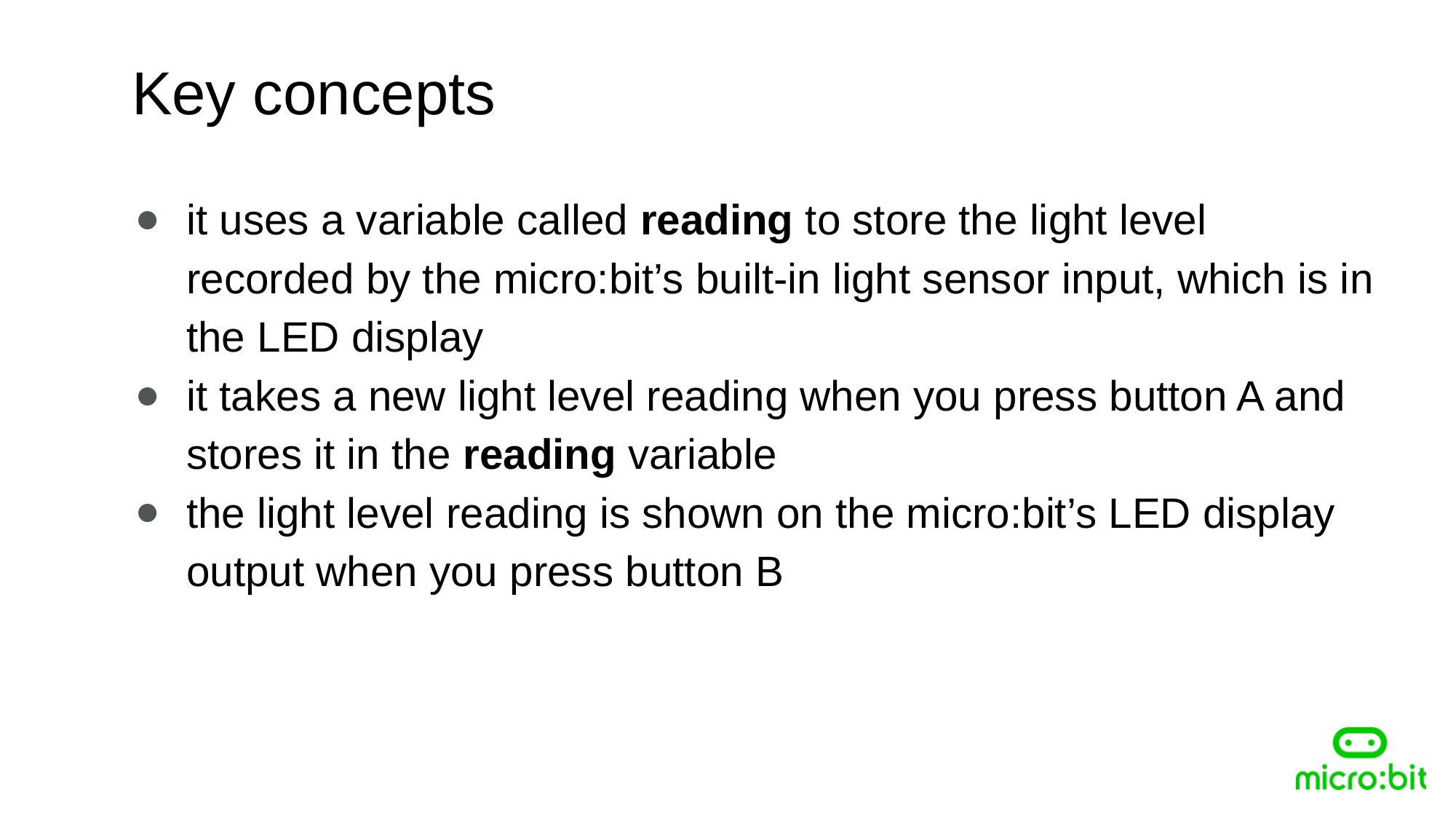

Key concepts

it uses a variable called reading to store the light level recorded by the micro:bit’s built-in light sensor input, which is in the LED display
it takes a new light level reading when you press button A and stores it in the reading variable
the light level reading is shown on the micro:bit’s LED display output when you press button B